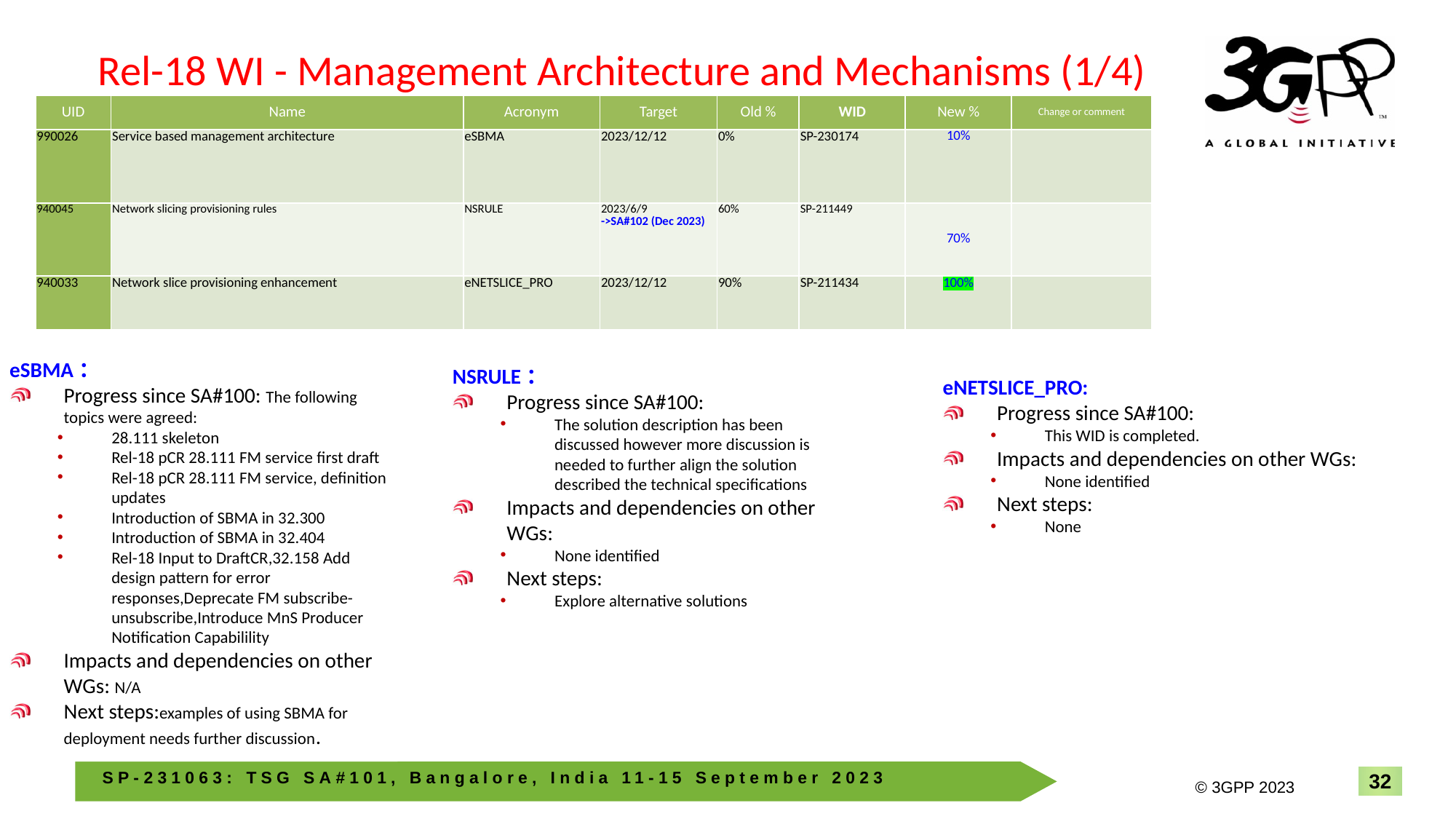

# Rel-18 WI - Management Architecture and Mechanisms (1/4)
| UID | Name | Acronym | Target | Old % | WID | New % | Change or comment |
| --- | --- | --- | --- | --- | --- | --- | --- |
| 990026 | Service based management architecture | eSBMA | 2023/12/12 | 0% | SP-230174 | 10% |  |
| 940045 | Network slicing provisioning rules | NSRULE | 2023/6/9 ->SA#102 (Dec 2023) | 60% | SP-211449 | 70% |  |
| 940033 | Network slice provisioning enhancement | eNETSLICE\_PRO | 2023/12/12 | 90% | SP-211434 | 100% |  |
eSBMA：
Progress since SA#100: The following topics were agreed:
28.111 skeleton
Rel-18 pCR 28.111 FM service first draft
Rel-18 pCR 28.111 FM service, definition updates
Introduction of SBMA in 32.300
Introduction of SBMA in 32.404
Rel-18 Input to DraftCR,32.158 Add design pattern for error responses,Deprecate FM subscribe-unsubscribe,Introduce MnS Producer Notification Capabilility
Impacts and dependencies on other WGs: N/A
Next steps:examples of using SBMA for deployment needs further discussion.
NSRULE：
Progress since SA#100:
The solution description has been discussed however more discussion is needed to further align the solution described the technical specifications
Impacts and dependencies on other WGs:
None identified
Next steps:
Explore alternative solutions
eNETSLICE_PRO:
Progress since SA#100:
This WID is completed.
Impacts and dependencies on other WGs:
None identified
Next steps:
None